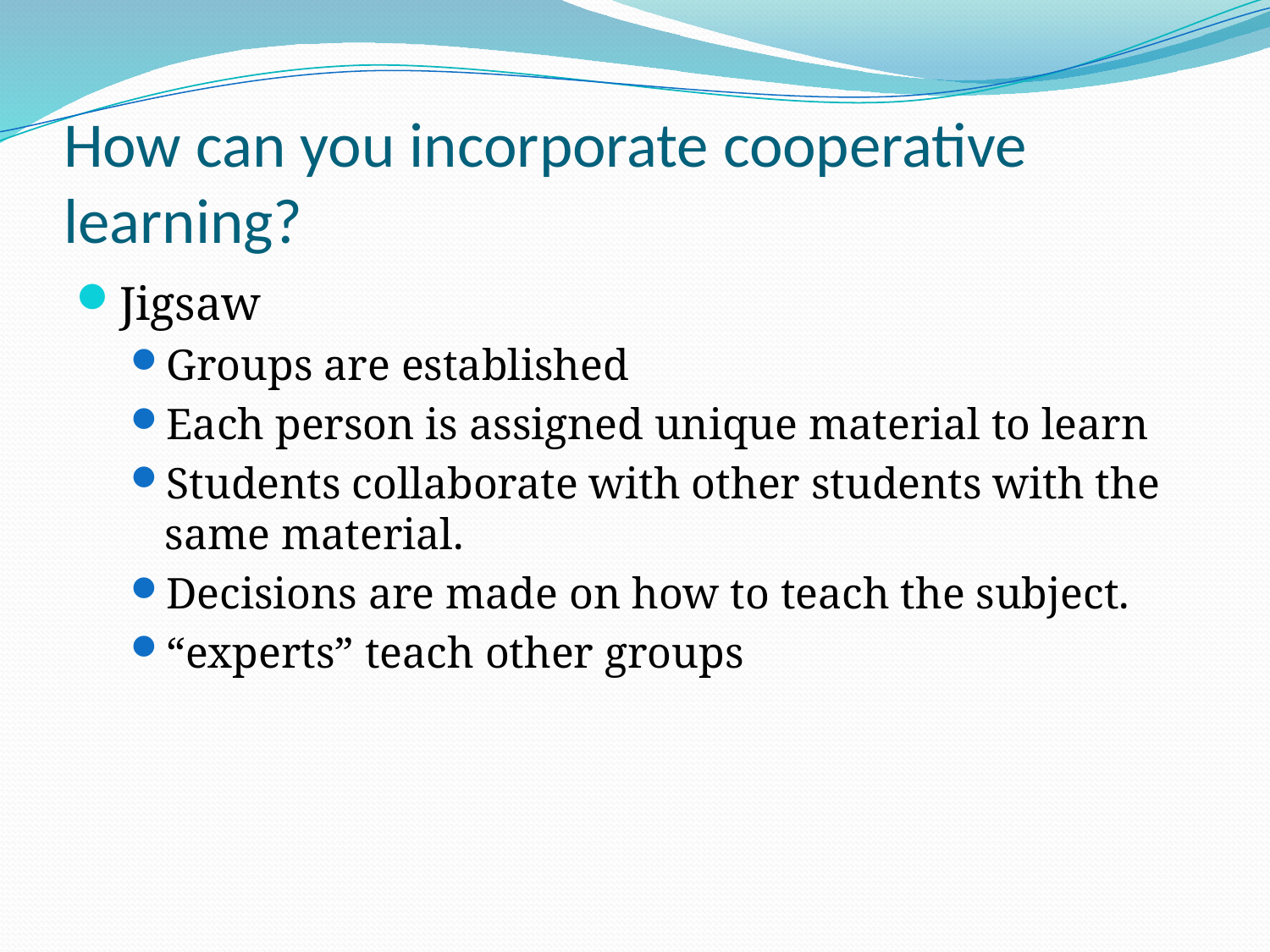

# How can you incorporate cooperative learning?
Jigsaw
Groups are established
Each person is assigned unique material to learn
Students collaborate with other students with the same material.
Decisions are made on how to teach the subject.
“experts” teach other groups